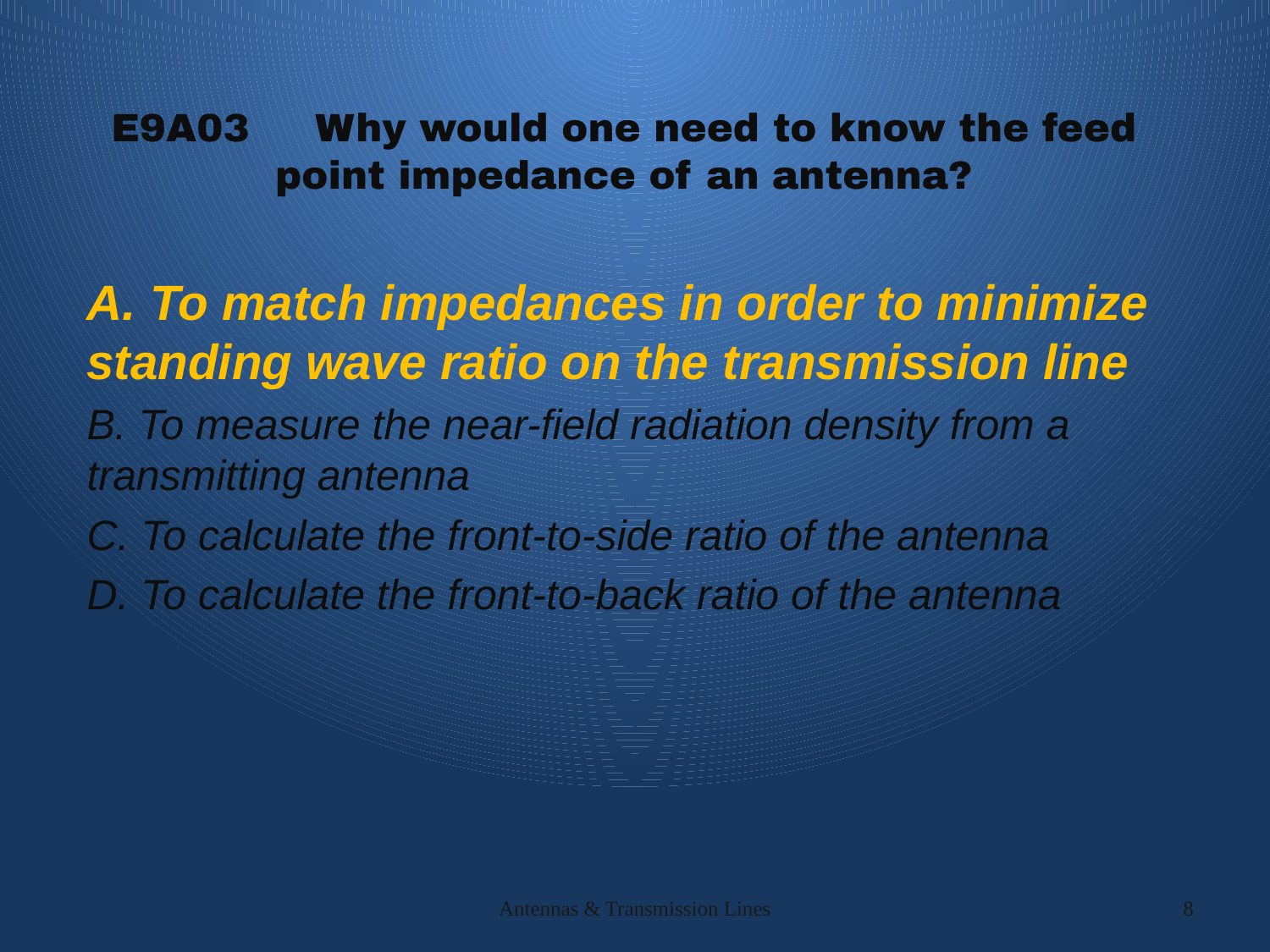

# E9A03     Why would one need to know the feed point impedance of an antenna?
A. To match impedances in order to minimize standing wave ratio on the transmission line
B. To measure the near-field radiation density from a transmitting antenna
C. To calculate the front-to-side ratio of the antenna
D. To calculate the front-to-back ratio of the antenna
Antennas & Transmission Lines
8